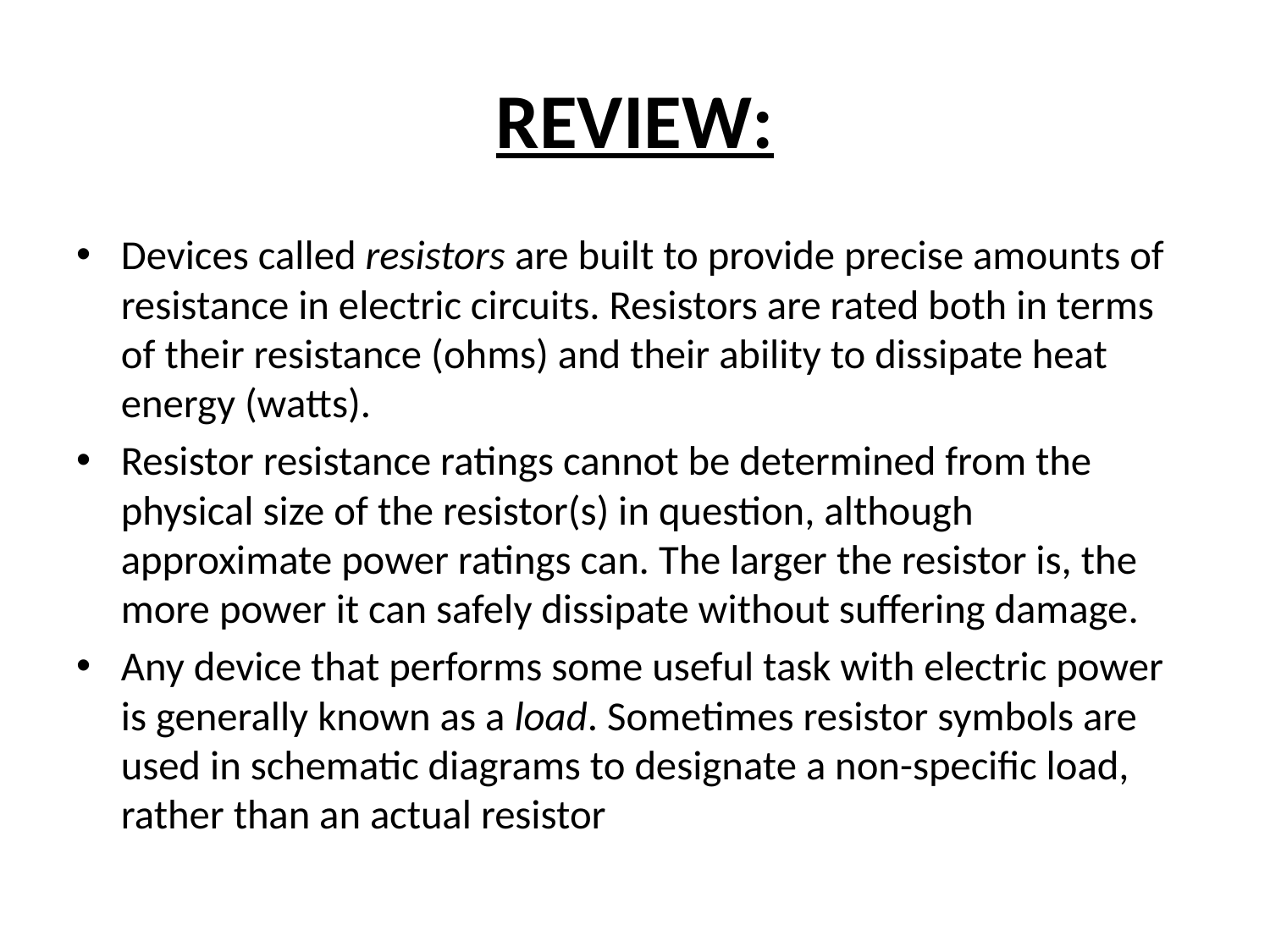

# REVIEW:
Devices called resistors are built to provide precise amounts of resistance in electric circuits. Resistors are rated both in terms of their resistance (ohms) and their ability to dissipate heat energy (watts).
Resistor resistance ratings cannot be determined from the physical size of the resistor(s) in question, although approximate power ratings can. The larger the resistor is, the more power it can safely dissipate without suffering damage.
Any device that performs some useful task with electric power is generally known as a load. Sometimes resistor symbols are used in schematic diagrams to designate a non-specific load, rather than an actual resistor